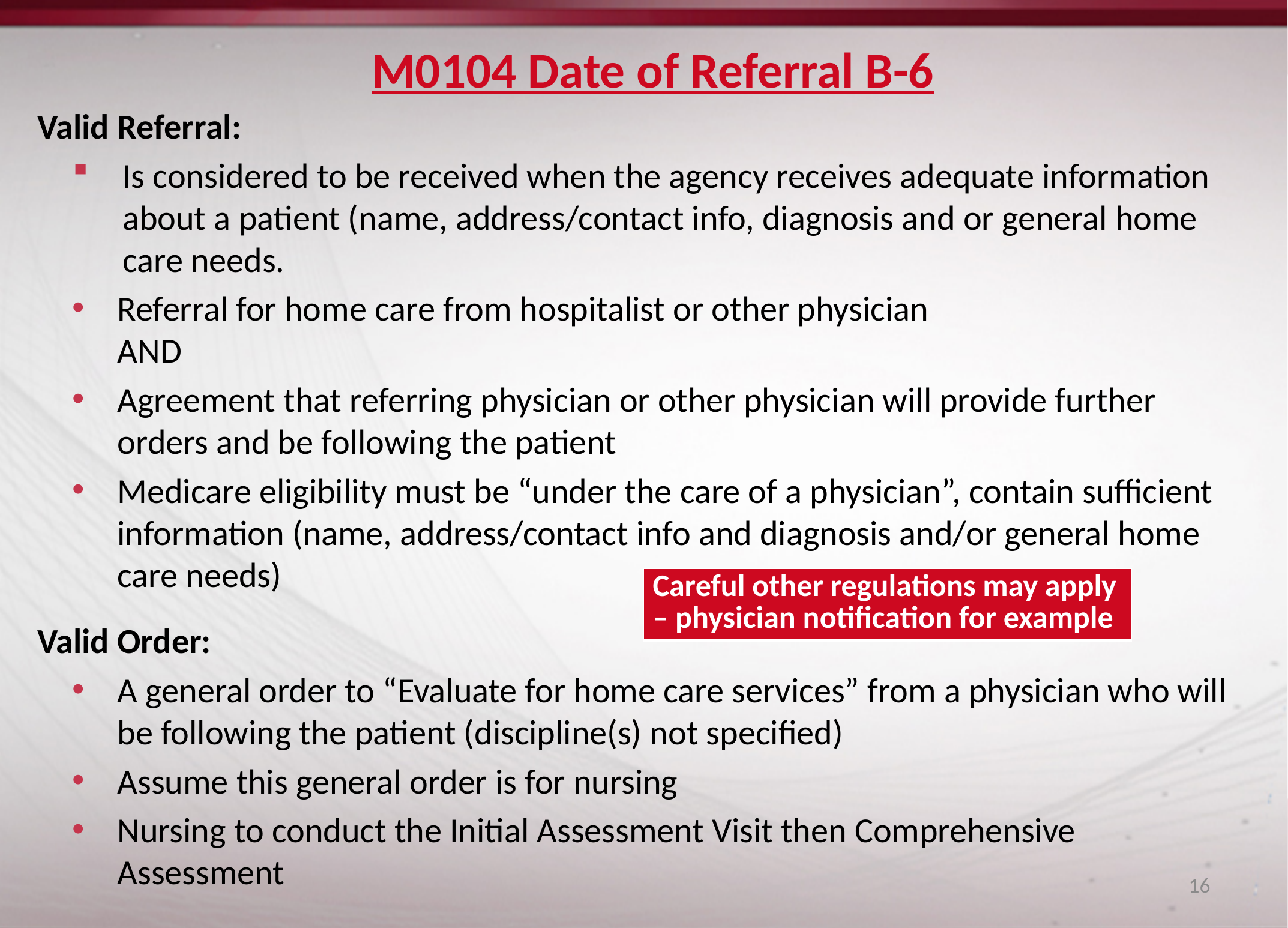

# M0104 Date of Referral B-6
Valid Referral:
Is considered to be received when the agency receives adequate information about a patient (name, address/contact info, diagnosis and or general home care needs.
Referral for home care from hospitalist or other physician
AND
Agreement that referring physician or other physician will provide further orders and be following the patient
Medicare eligibility must be “under the care of a physician”, contain sufficient information (name, address/contact info and diagnosis and/or general home care needs)

Valid Order:
A general order to “Evaluate for home care services” from a physician who will be following the patient (discipline(s) not specified)
Assume this general order is for nursing
Nursing to conduct the Initial Assessment Visit then Comprehensive Assessment

| Careful other regulations may apply – physician notification for example |
| --- |
16